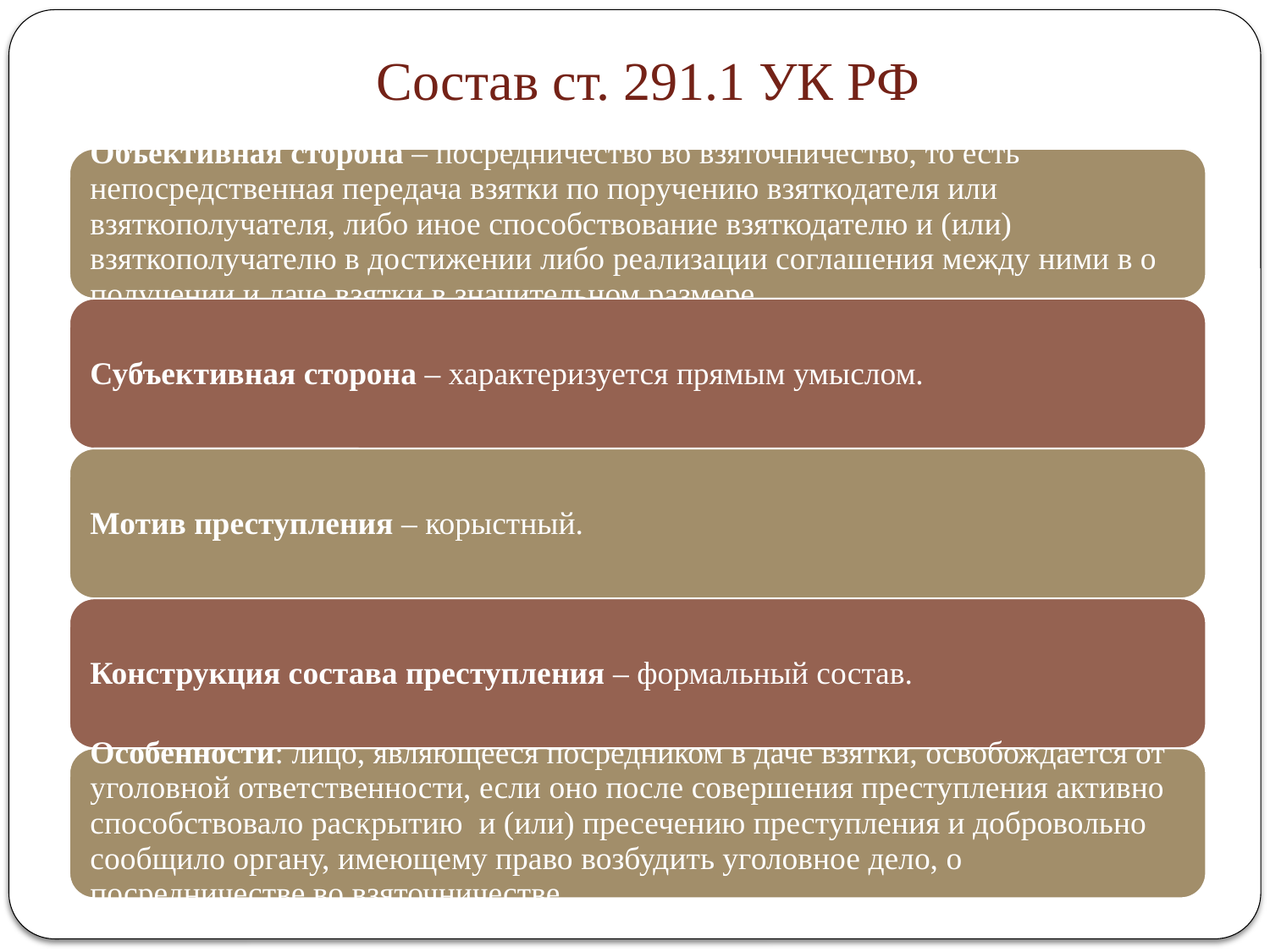

# Состав ст. 291.1 УК РФ
Объективная сторона – посредничество во взяточничество, то есть непосредственная передача взятки по поручению взяткодателя или взяткополучателя, либо иное способствование взяткодателю и (или) взяткополучателю в достижении либо реализации соглашения между ними в о получении и даче взятки в значительном размере.
Субъективная сторона – характеризуется прямым умыслом.
Мотив преступления – корыстный.
Конструкция состава преступления – формальный состав.
Особенности: лицо, являющееся посредником в даче взятки, освобождается от уголовной ответственности, если оно после совершения преступления активно способствовало раскрытию  и (или) пресечению преступления и добровольно сообщило органу, имеющему право возбудить уголовное дело, о посредничестве во взяточничестве.